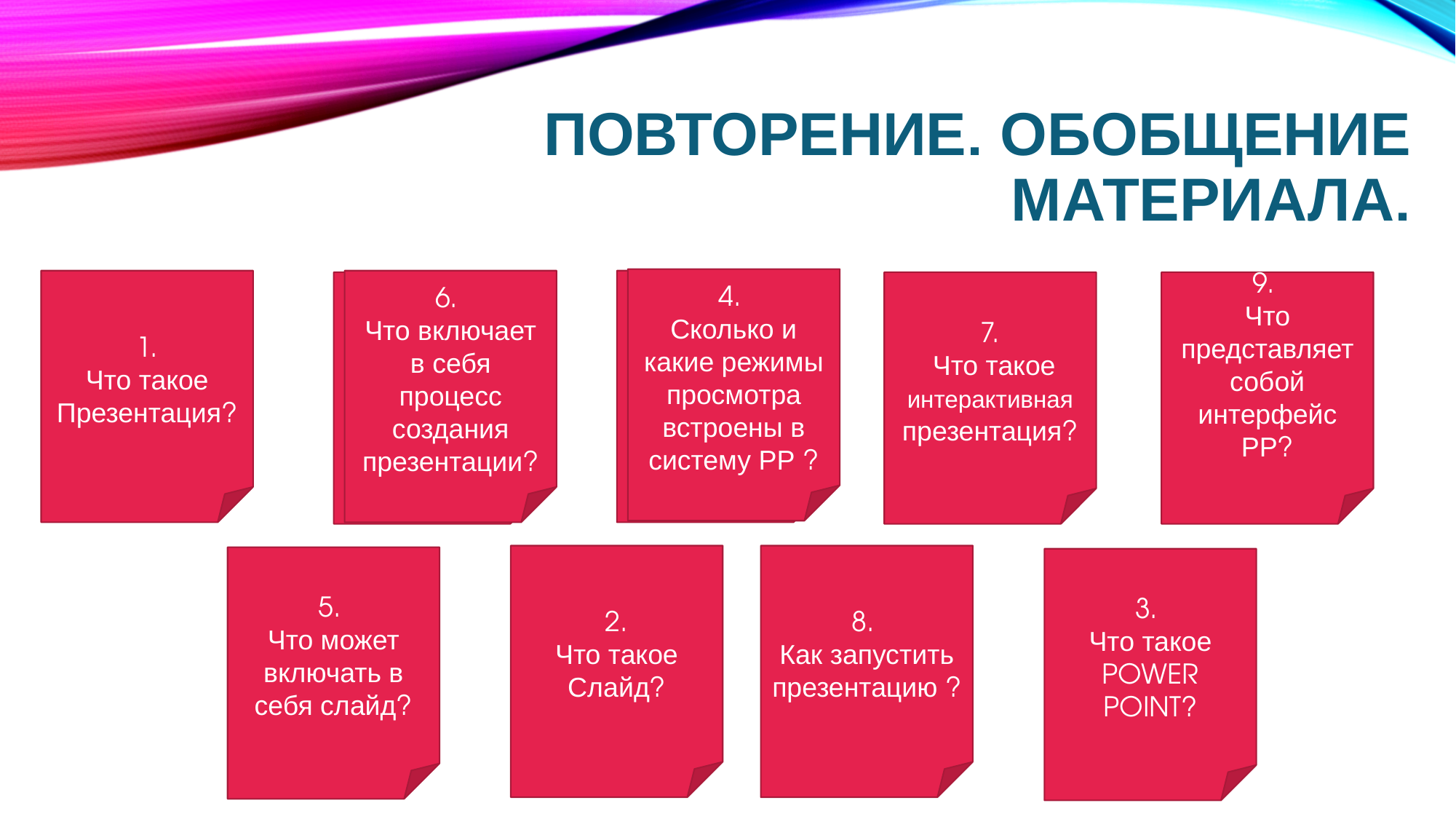

# Повторение. Обобщение материала.
4.
Сколько и какие режимы просмотра встроены в систему РР ?
1.
Что такое Презентация?
6.
Что включает в себя процесс создания презентации?

7.
 Что такое интерактивная презентация?
9.
Что представляет собой интерфейс РР?

2.
Что такое Слайд?
8.
Как запустить презентацию ?
5.
Что может включать в себя слайд?
3.
Что такое POWER POINT?